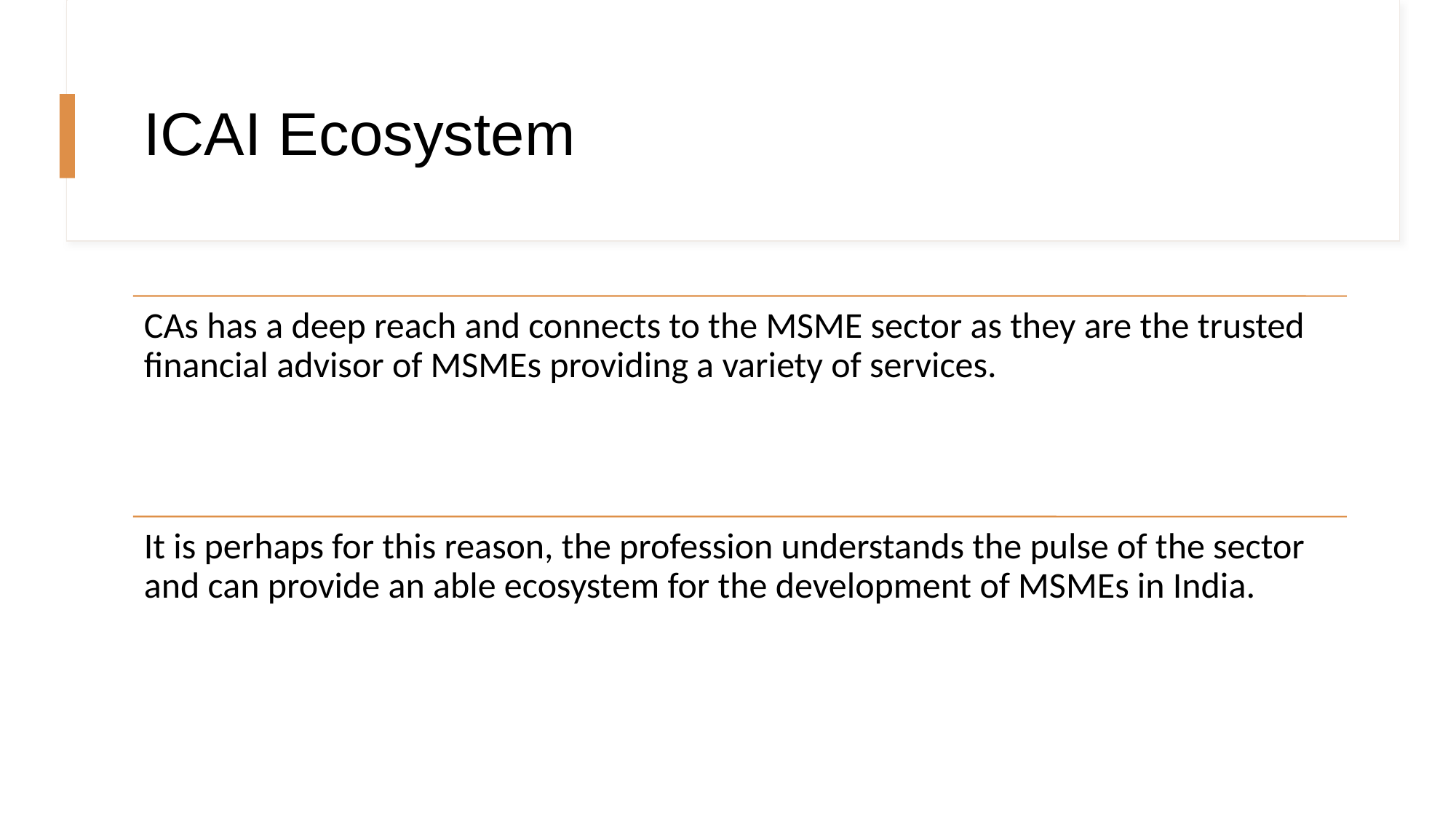

# ICAI Ecosystem
CAs has a deep reach and connects to the MSME sector as they are the trusted financial advisor of MSMEs providing a variety of services.
It is perhaps for this reason, the profession understands the pulse of the sector and can provide an able ecosystem for the development of MSMEs in India.